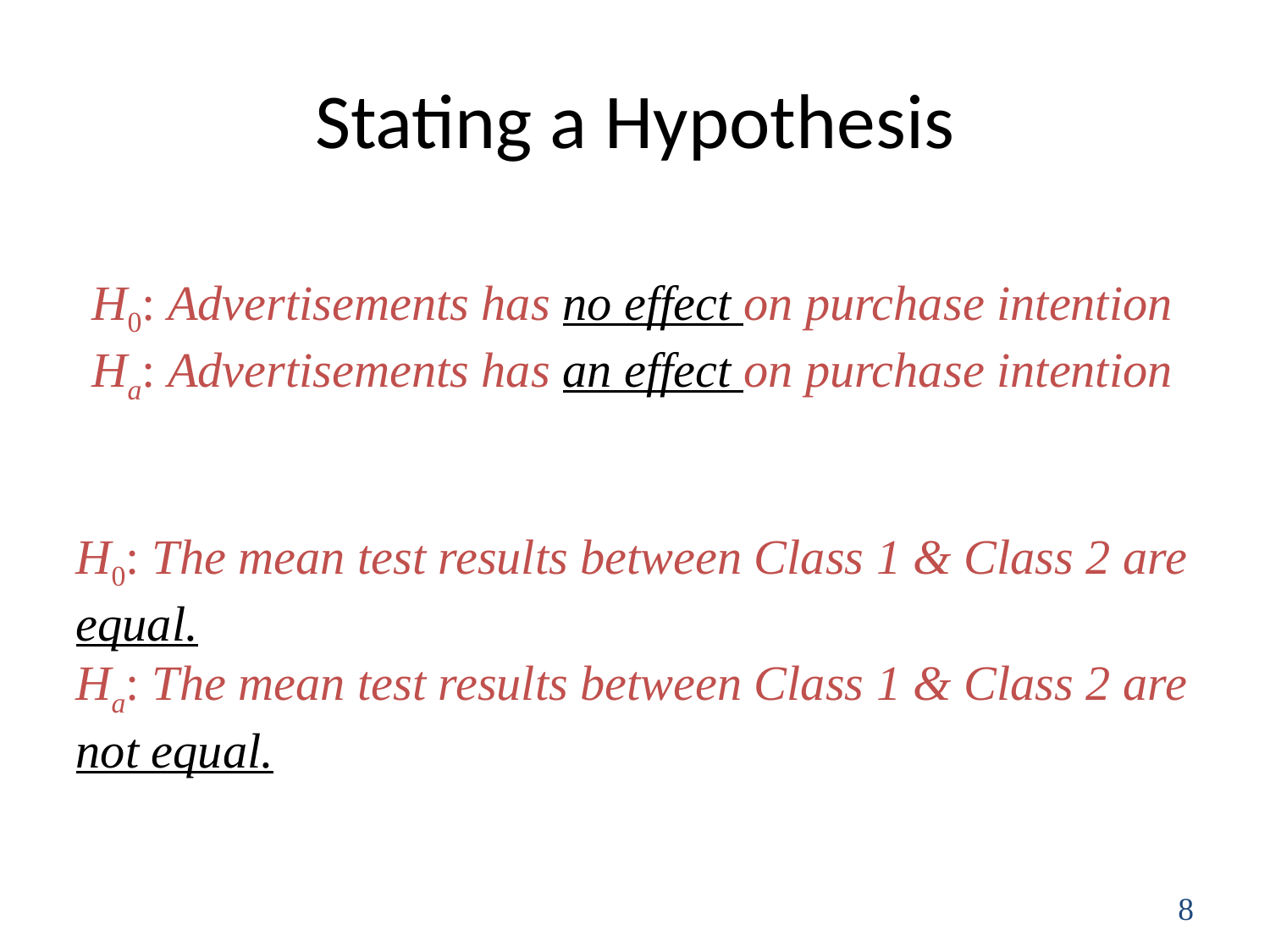

# Stating a Hypothesis
H0: Advertisements has no effect on purchase intention
Ha: Advertisements has an effect on purchase intention
H0: The mean test results between Class 1 & Class 2 are equal.
Ha: The mean test results between Class 1 & Class 2 are not equal.
8